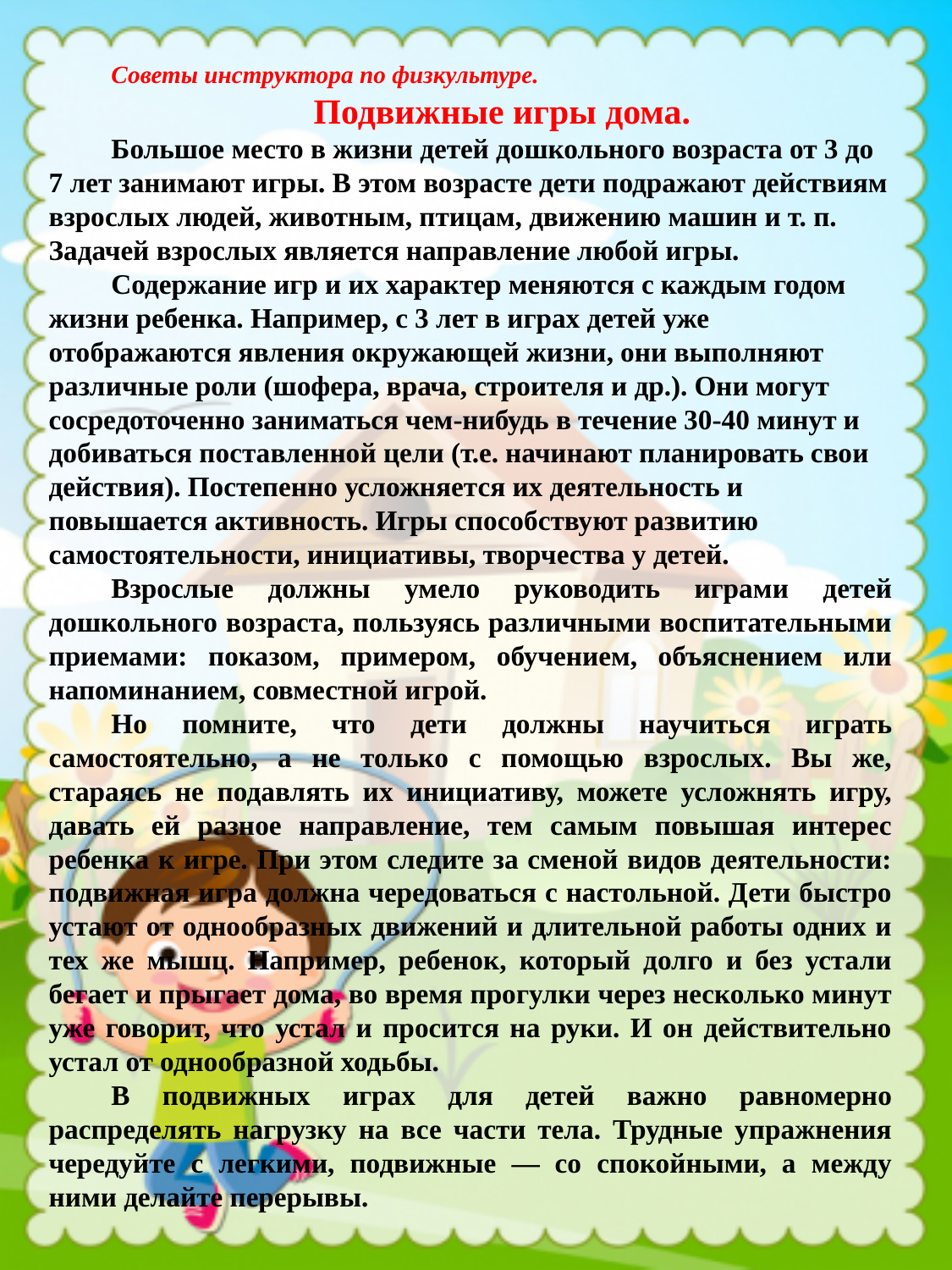

Советы инструктора по физкультуре.
Подвижные игры дома.
Большое место в жизни детей дошкольного возраста от 3 до 7 лет занимают игры. В этом возрасте дети подражают действиям взрослых людей, животным, птицам, движению машин и т. п. Задачей взрослых является направление любой игры.
Содержание игр и их характер меняются с каждым годом жизни ребенка. Например, с 3 лет в играх детей уже отображаются явления окружающей жизни, они выполняют различные роли (шофера, врача, строителя и др.). Они могут сосредоточенно заниматься чем-нибудь в течение 30-40 минут и добиваться поставленной цели (т.е. начинают планировать свои действия). Постепенно усложняется их деятельность и повышается активность. Игры способствуют развитию самостоятельности, инициативы, творчества у детей.
Взрослые должны умело руководить играми детей дошкольного возраста, пользуясь различными воспитательными приемами: показом, примером, обучением, объяснением или напоминанием, совместной игрой.
Но помните, что дети должны научиться играть самостоятельно, а не только с помощью взрослых. Вы же, стараясь не подавлять их инициативу, можете усложнять игру, давать ей разное направление, тем самым повышая интерес ребенка к игре. При этом следите за сменой видов деятельности: подвижная игра должна чередоваться с настольной. Дети быстро устают от однообразных движений и длительной работы одних и тех же мышц. Например, ребенок, который долго и без устали бегает и прыгает дома, во время прогулки через несколько минут уже говорит, что устал и просится на руки. И он действительно устал от однообразной ходьбы.
В подвижных играх для детей важно равномерно распределять нагрузку на все части тела. Трудные упражнения чередуйте с легкими, подвижные — со спокойными, а между ними делайте перерывы.